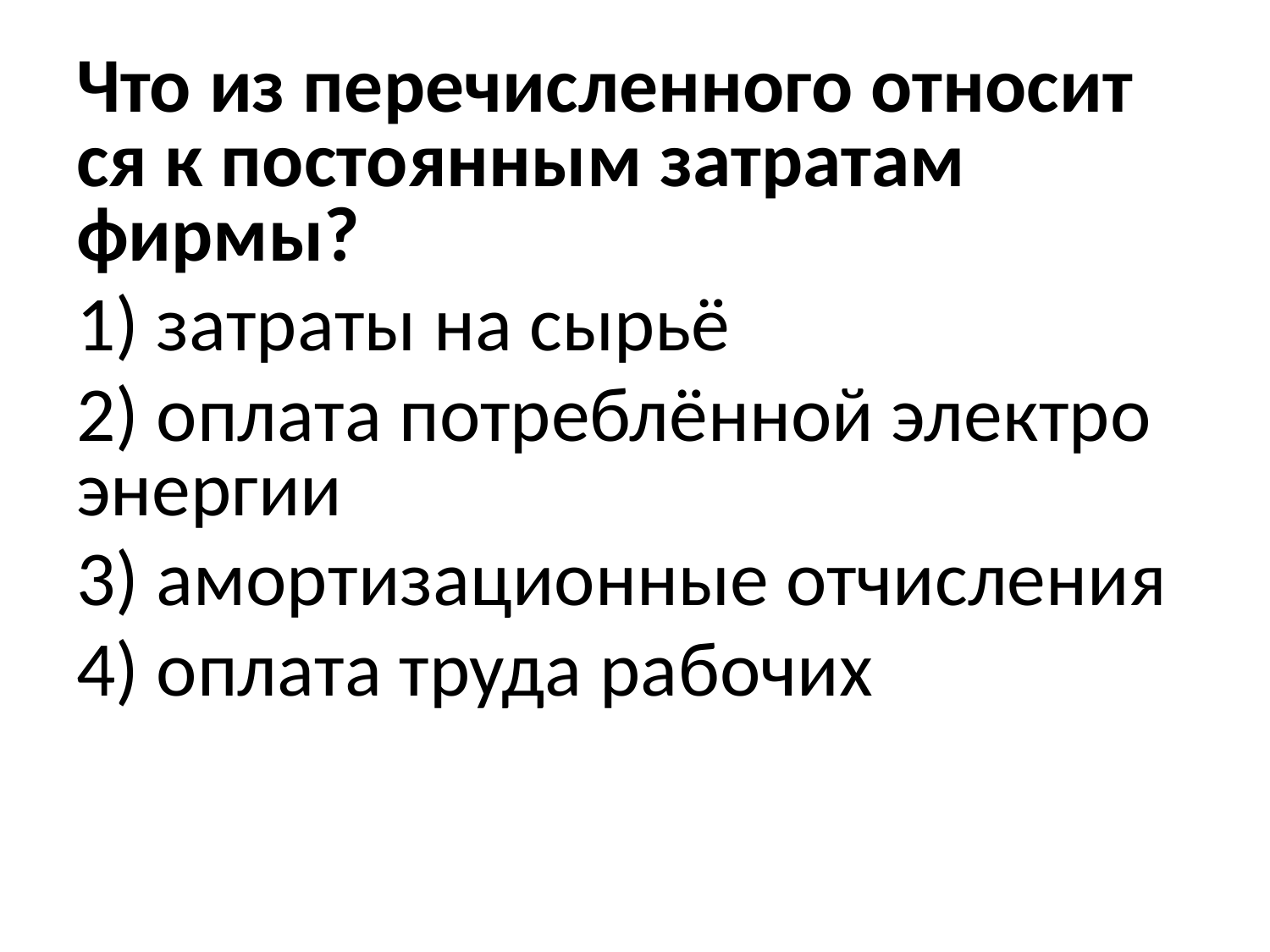

Что из пе­ре­чис­лен­но­го от­но­сит­ся к по­сто­ян­ным за­тра­там фирмы?
1) за­тра­ты на сырьё
2) опла­та по­треблённой элек­тро­энер­гии
3) амор­ти­за­ци­он­ные от­чис­ле­ния
4) опла­та труда ра­бо­чих